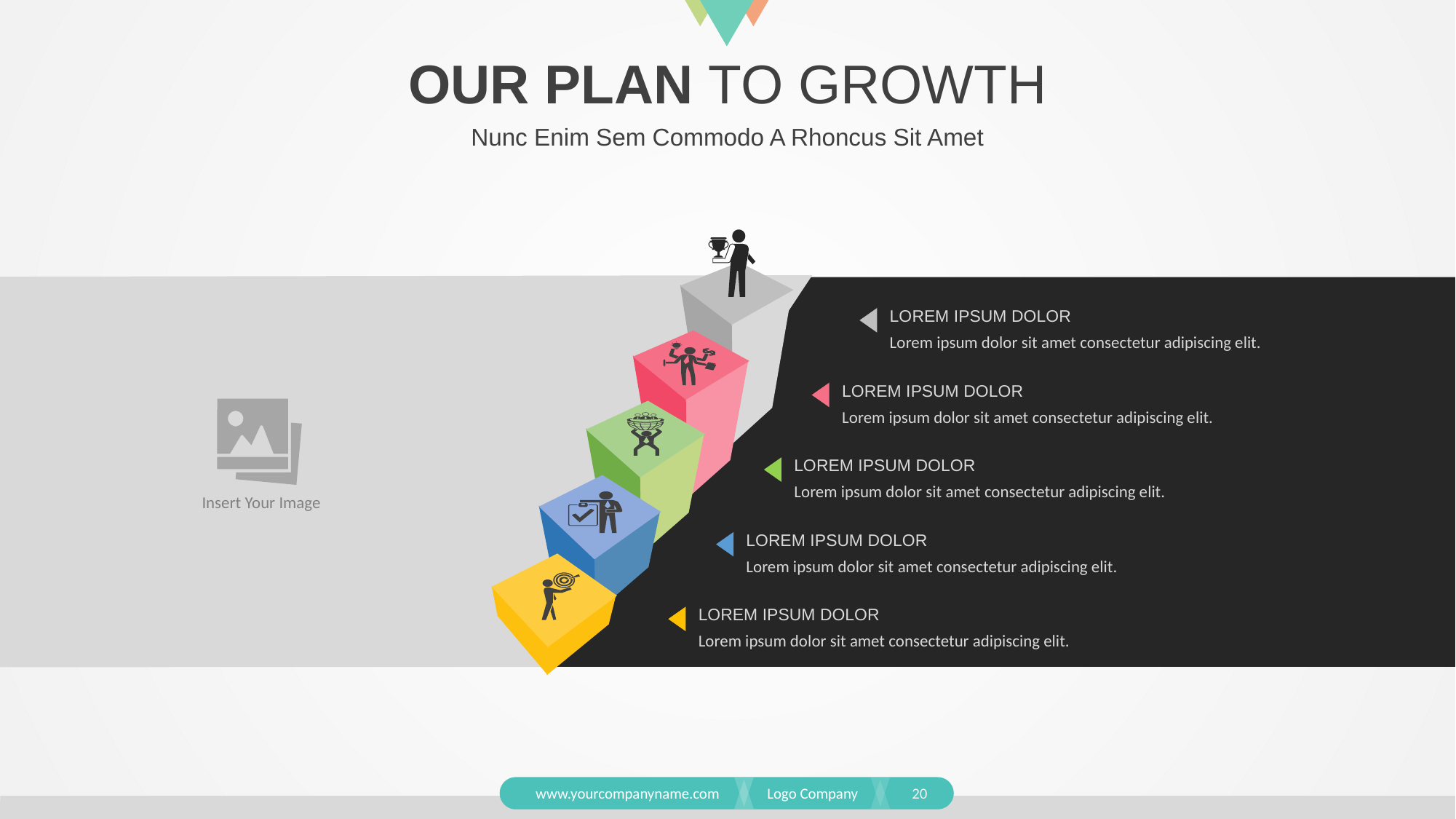

# OUR PLAN TO GROWTH
Nunc Enim Sem Commodo A Rhoncus Sit Amet

LOREM IPSUM DOLOR
Lorem ipsum dolor sit amet consectetur adipiscing elit.

LOREM IPSUM DOLOR
Lorem ipsum dolor sit amet consectetur adipiscing elit.

 Insert Your Image
LOREM IPSUM DOLOR
Lorem ipsum dolor sit amet consectetur adipiscing elit.

LOREM IPSUM DOLOR
Lorem ipsum dolor sit amet consectetur adipiscing elit.

LOREM IPSUM DOLOR
Lorem ipsum dolor sit amet consectetur adipiscing elit.

20